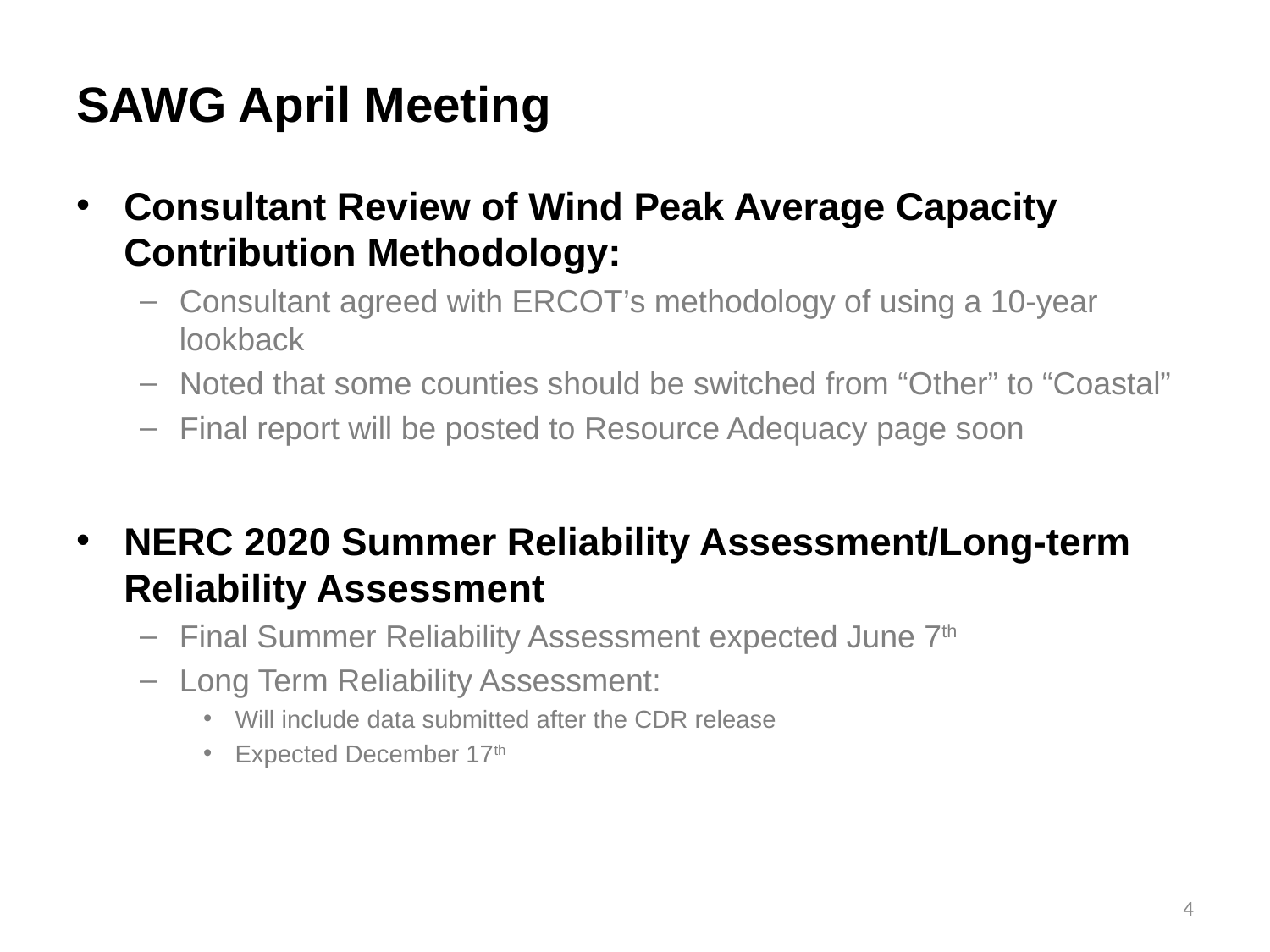

# SAWG April Meeting

Consultant Review of Wind Peak Average Capacity Contribution Methodology:
Consultant agreed with ERCOT’s methodology of using a 10-year lookback
Noted that some counties should be switched from “Other” to “Coastal”
Final report will be posted to Resource Adequacy page soon

NERC 2020 Summer Reliability Assessment/Long-term Reliability Assessment
Final Summer Reliability Assessment expected June 7th
Long Term Reliability Assessment:
Will include data submitted after the CDR release
Expected December 17th

4